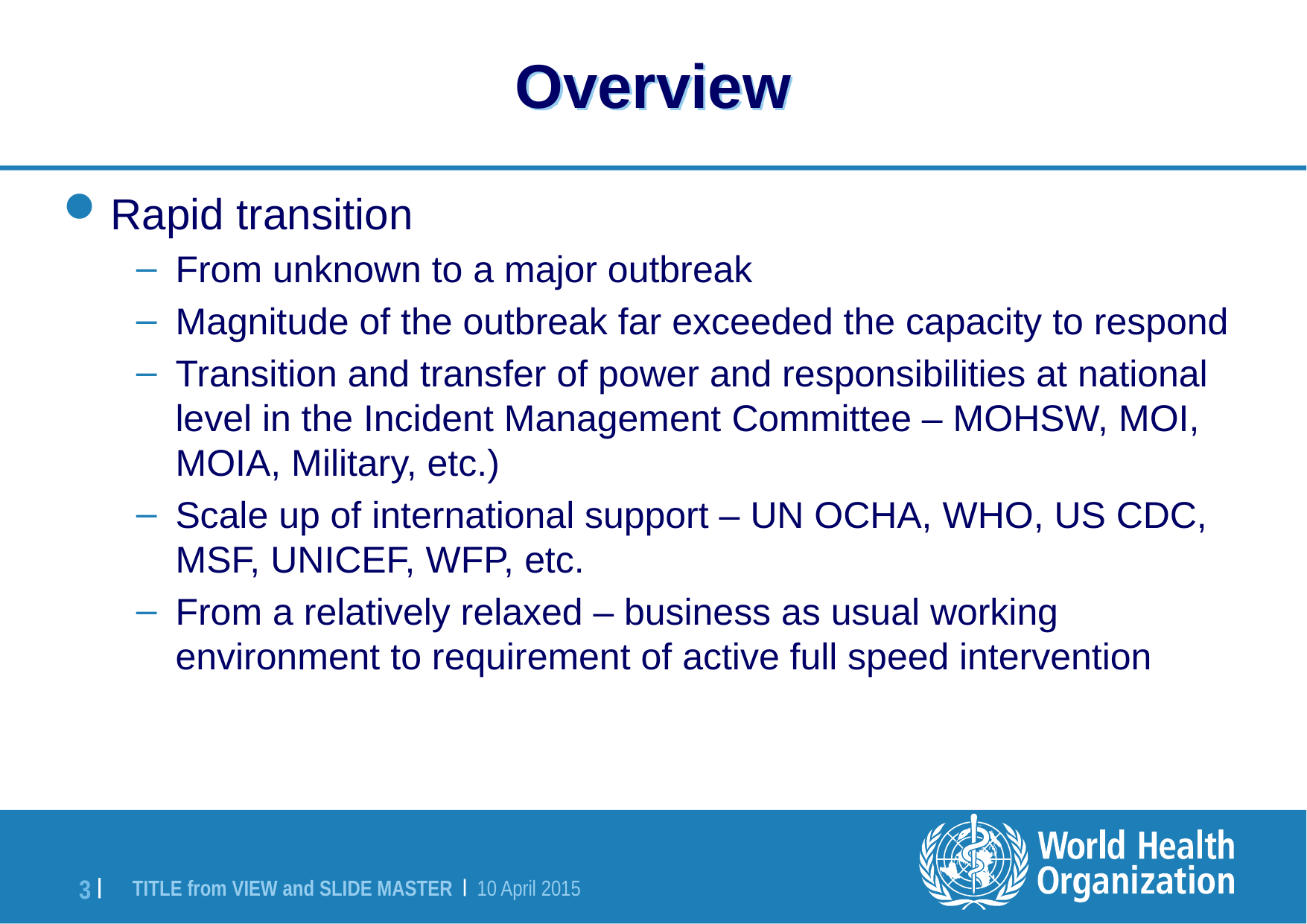

# Overview
Rapid transition
From unknown to a major outbreak
Magnitude of the outbreak far exceeded the capacity to respond
Transition and transfer of power and responsibilities at national level in the Incident Management Committee – MOHSW, MOI, MOIA, Military, etc.)
Scale up of international support – UN OCHA, WHO, US CDC, MSF, UNICEF, WFP, etc.
From a relatively relaxed – business as usual working environment to requirement of active full speed intervention